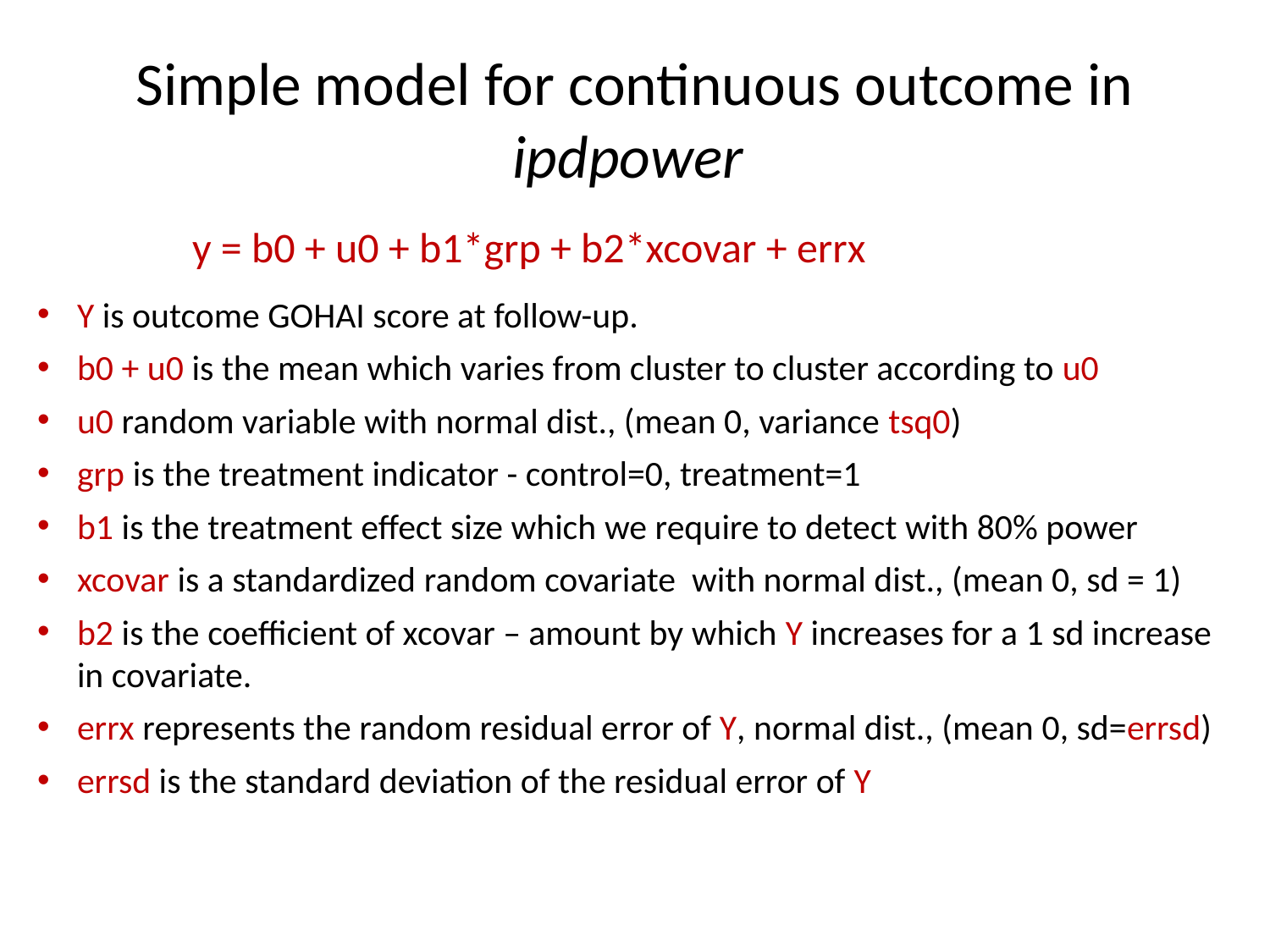

# Simple model for continuous outcome in ipdpower
y = b0 + u0 + b1*grp + b2*xcovar + errx
Y is outcome GOHAI score at follow-up.
b0 + u0 is the mean which varies from cluster to cluster according to u0
u0 random variable with normal dist., (mean 0, variance tsq0)
grp is the treatment indicator - control=0, treatment=1
b1 is the treatment effect size which we require to detect with 80% power
xcovar is a standardized random covariate  with normal dist., (mean 0, sd = 1)
b2 is the coefficient of xcovar – amount by which Y increases for a 1 sd increase in covariate.
errx represents the random residual error of Y, normal dist., (mean 0, sd=errsd)
errsd is the standard deviation of the residual error of Y